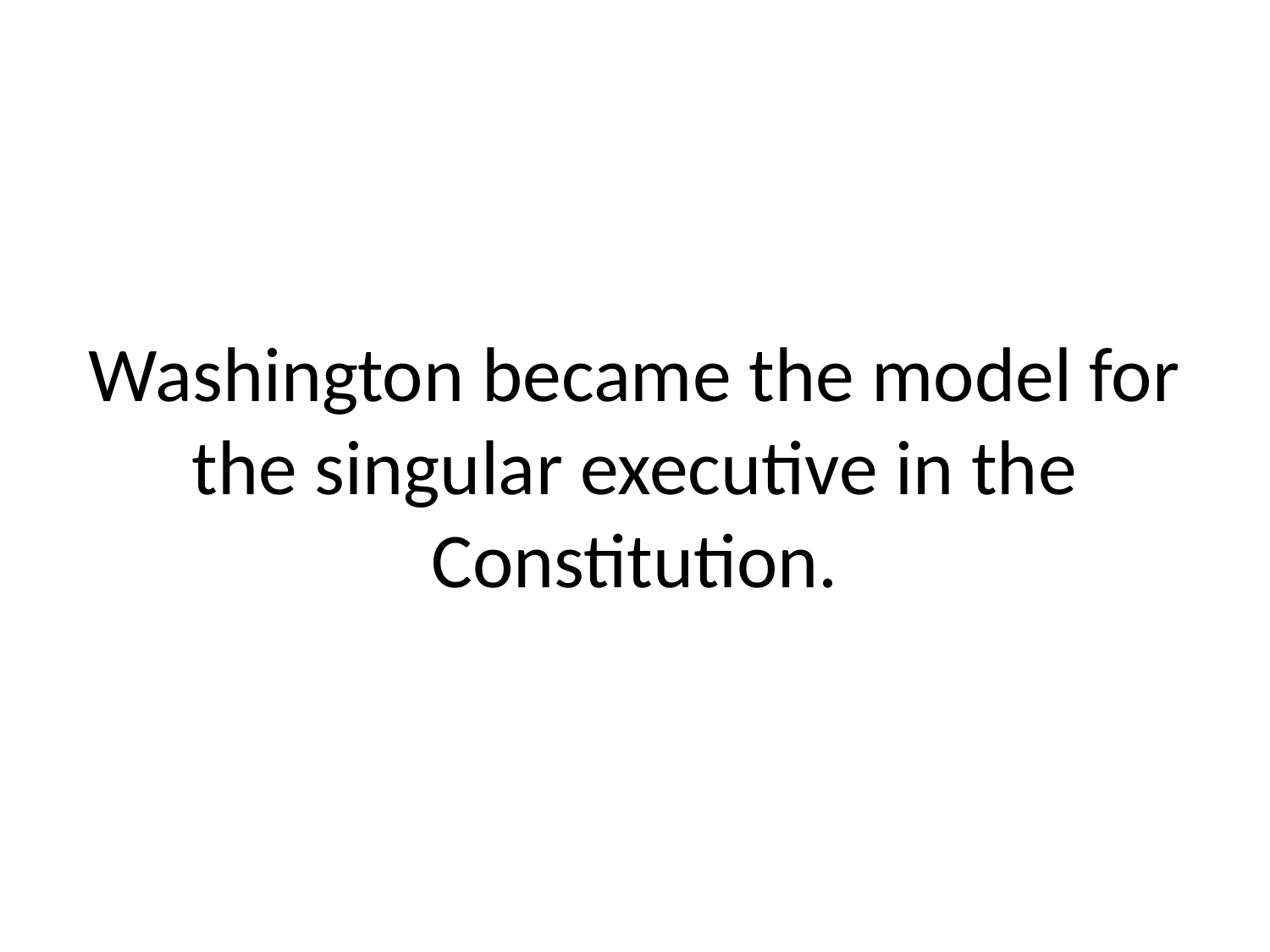

# Washington became the model for the singular executive in the Constitution.